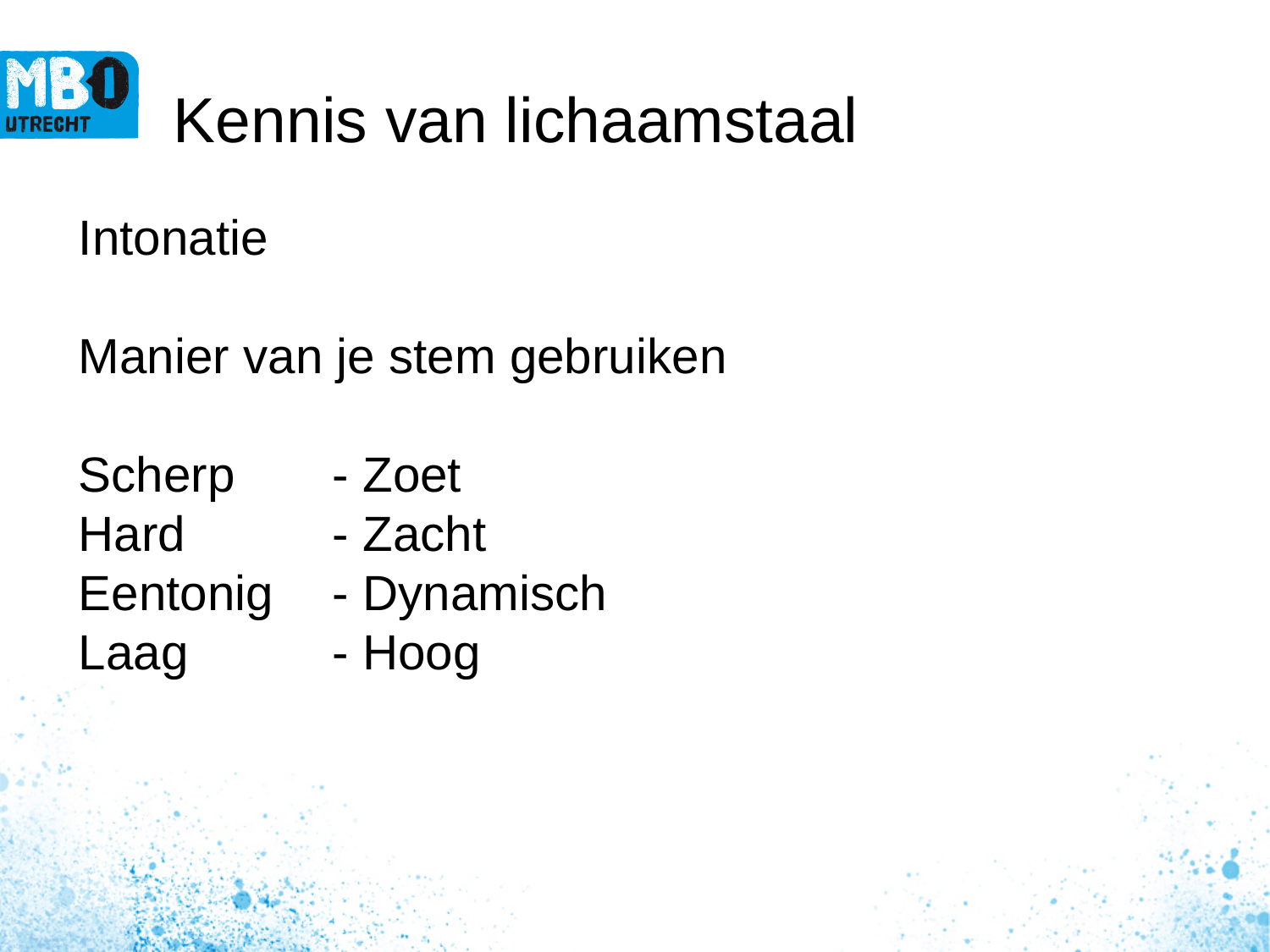

# Kennis van lichaamstaal
Intonatie

Manier van je stem gebruiken

Scherp	- Zoet
Hard		- Zacht
Eentonig	- Dynamisch
Laag		- Hoog